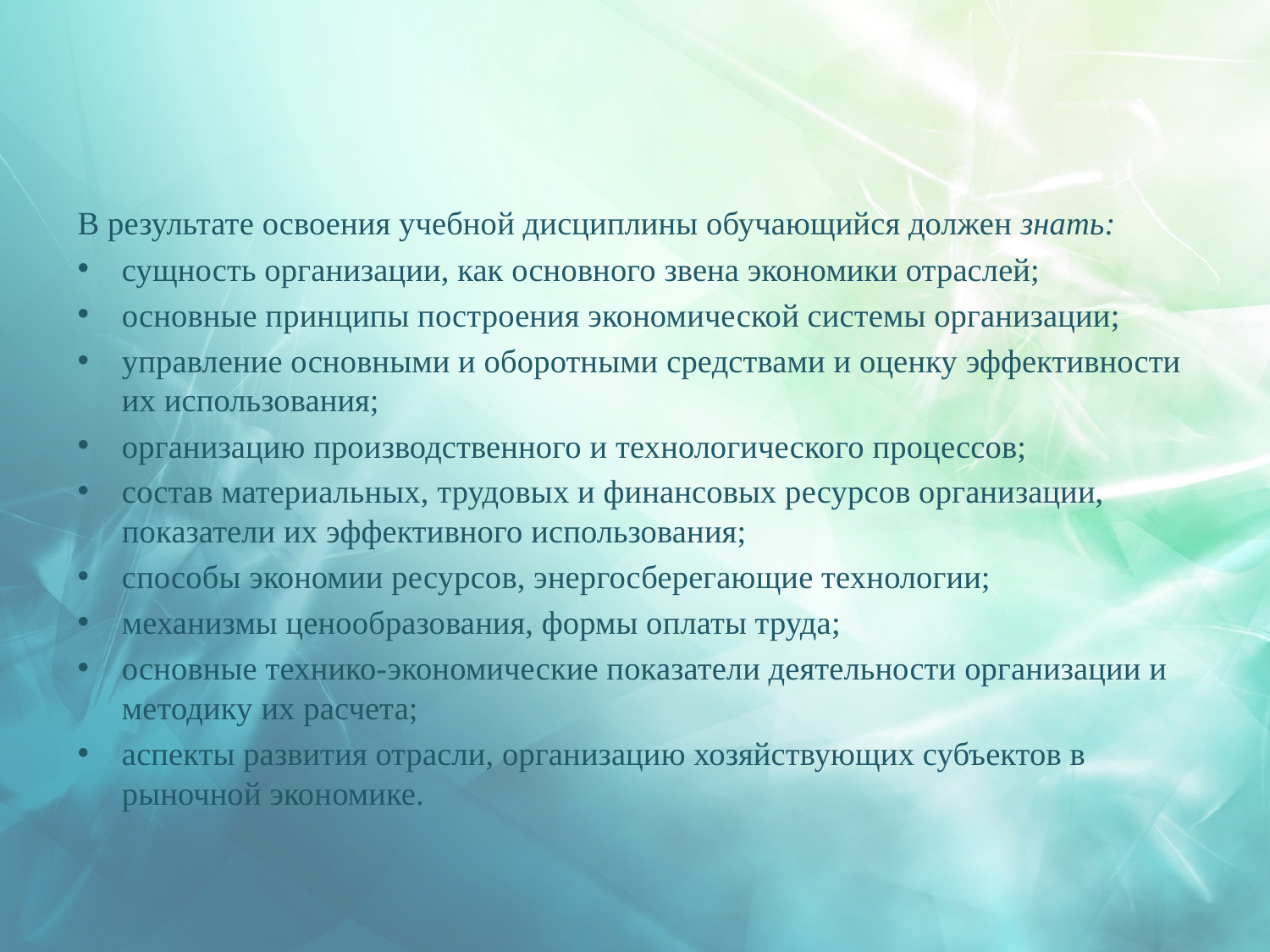

В результате освоения учебной дисциплины обучающийся должен знать:
сущность организации, как основного звена экономики отраслей;
основные принципы построения экономической системы организации;
управление основными и оборотными средствами и оценку эффективности их использования;
организацию производственного и технологического процессов;
состав материальных, трудовых и финансовых ресурсов организации, показатели их эффективного использования;
способы экономии ресурсов, энергосберегающие технологии;
механизмы ценообразования, формы оплаты труда;
основные технико-экономические показатели деятельности организации и методику их расчета;
аспекты развития отрасли, организацию хозяйствующих субъектов в рыночной экономике.